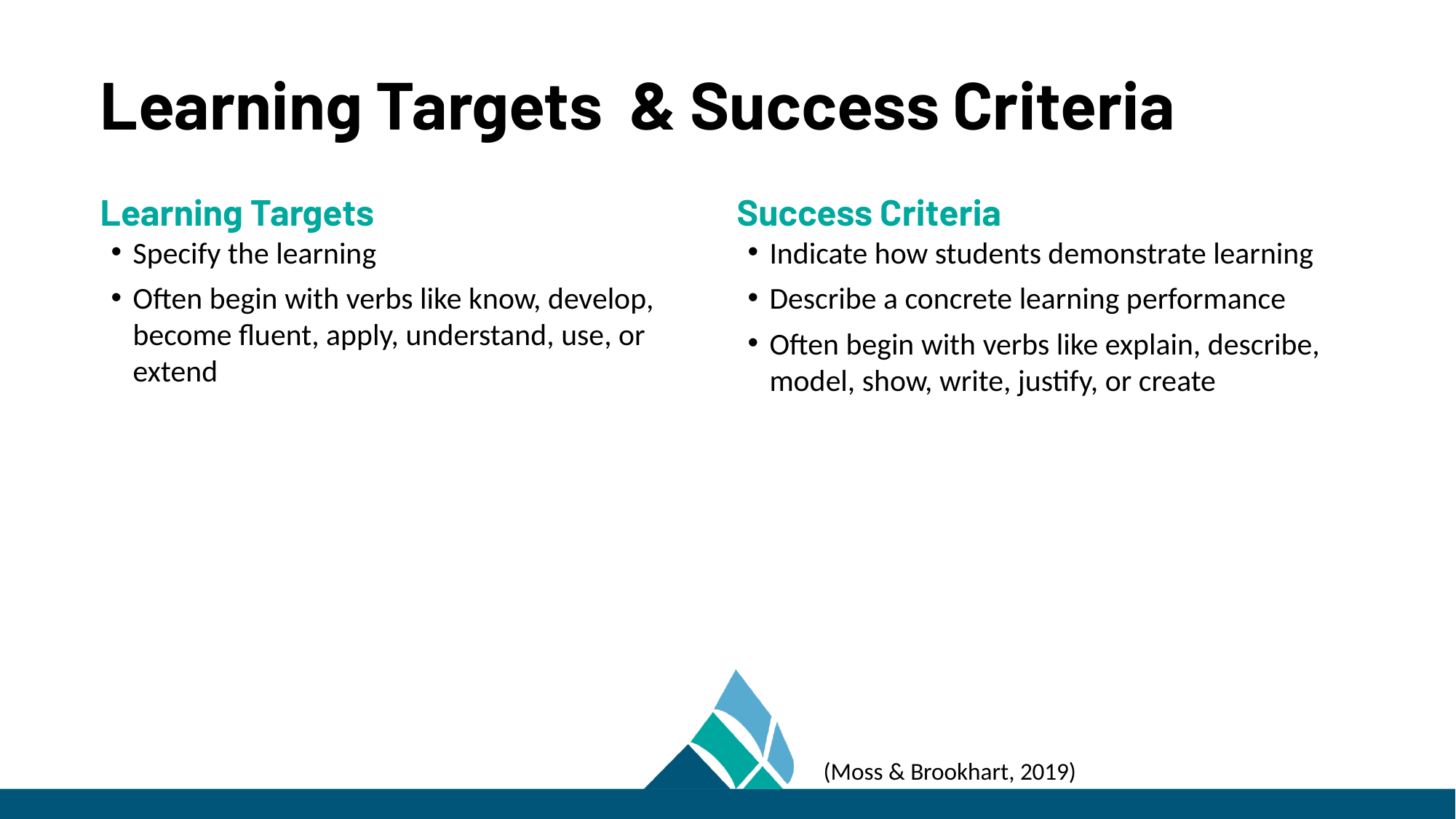

# Learning Targets  & Success Criteria
Learning Targets
Success Criteria
Specify the learning
Often begin with verbs like know, develop, become fluent, apply, understand, use, or extend
Indicate how students demonstrate learning
Describe a concrete learning performance
Often begin with verbs like explain, describe, model, show, write, justify, or create
(Moss & Brookhart, 2019)